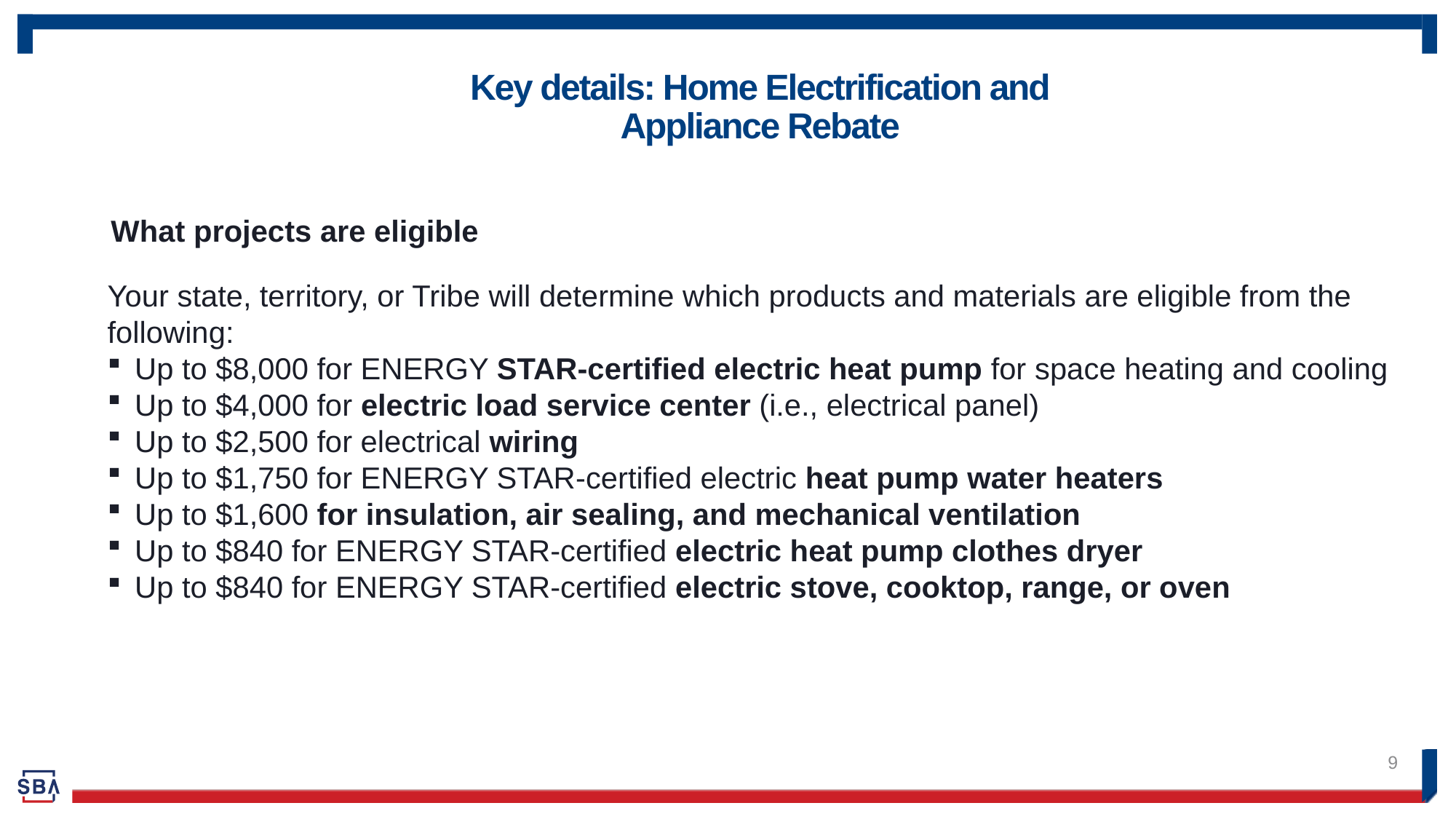

# Key details: Home Electrification and Appliance Rebate
What projects are eligible

Your state, territory, or Tribe will determine which products and materials are eligible from the following:
Up to $8,000 for ENERGY STAR-certified electric heat pump for space heating and cooling
Up to $4,000 for electric load service center (i.e., electrical panel)
Up to $2,500 for electrical wiring
Up to $1,750 for ENERGY STAR-certified electric heat pump water heaters
Up to $1,600 for insulation, air sealing, and mechanical ventilation
Up to $840 for ENERGY STAR-certified electric heat pump clothes dryer
Up to $840 for ENERGY STAR-certified electric stove, cooktop, range, or oven

9